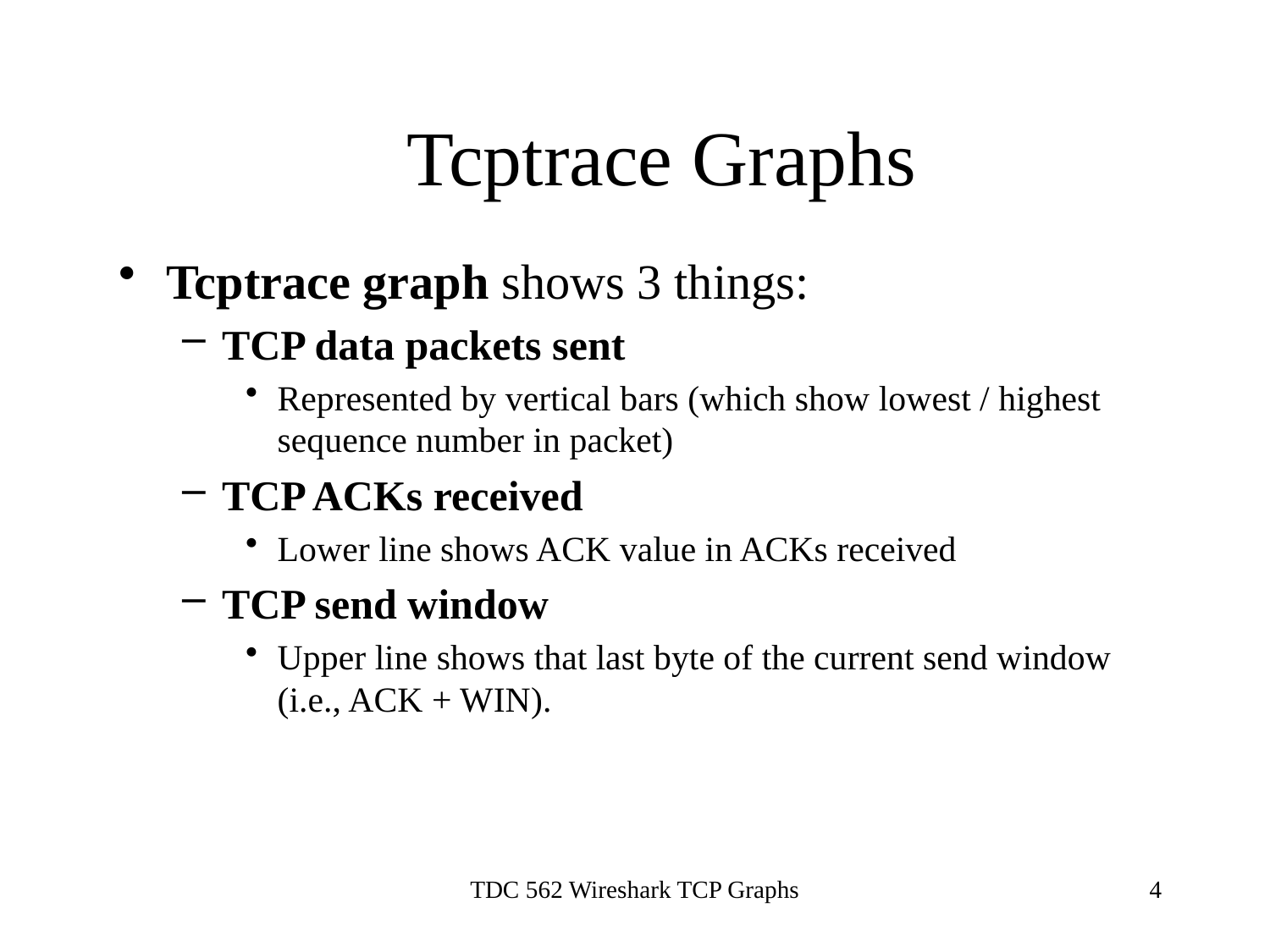

# Tcptrace Graphs
Tcptrace graph shows 3 things:
TCP data packets sent
Represented by vertical bars (which show lowest / highest sequence number in packet)
TCP ACKs received
Lower line shows ACK value in ACKs received
TCP send window
Upper line shows that last byte of the current send window (i.e., ACK + WIN).

TDC 562 Wireshark TCP Graphs
4